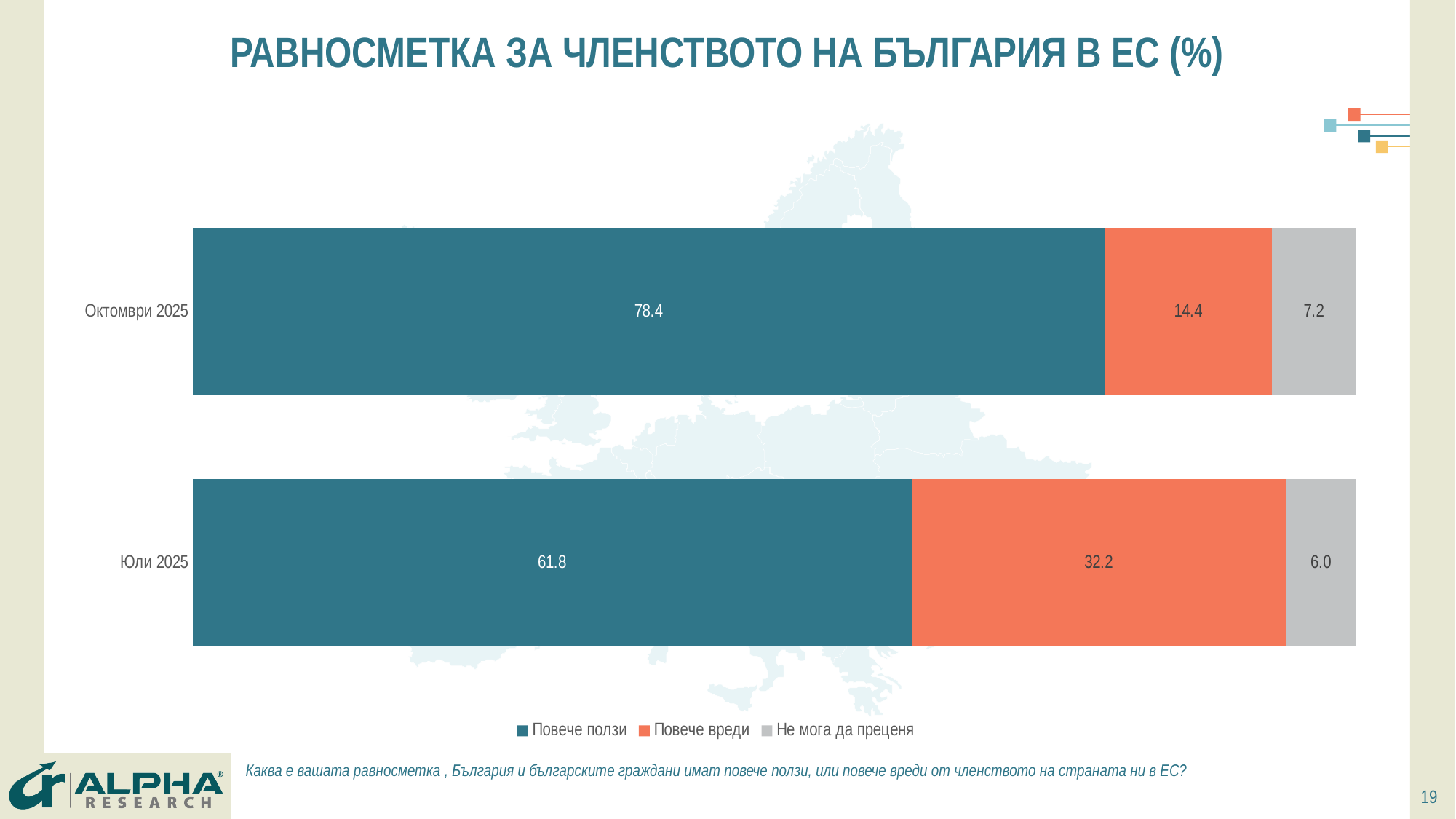

# РАВНОСМЕТКА ЗА ЧЛЕНСТВОТО НА БЪЛГАРИЯ В ЕС (%)

### Chart

| Category | Повече ползи | Повече вреди | Не мога да преценя |
|---|---|---|---|
| Юли 2025 | 61.8 | 32.2 | 6.0 |
| Октомври 2025 | 78.4 | 14.4 | 7.2 |
Каква е вашата равносметка , България и българските граждани имат повече ползи, или повече вреди от членството на страната ни в ЕС?
19